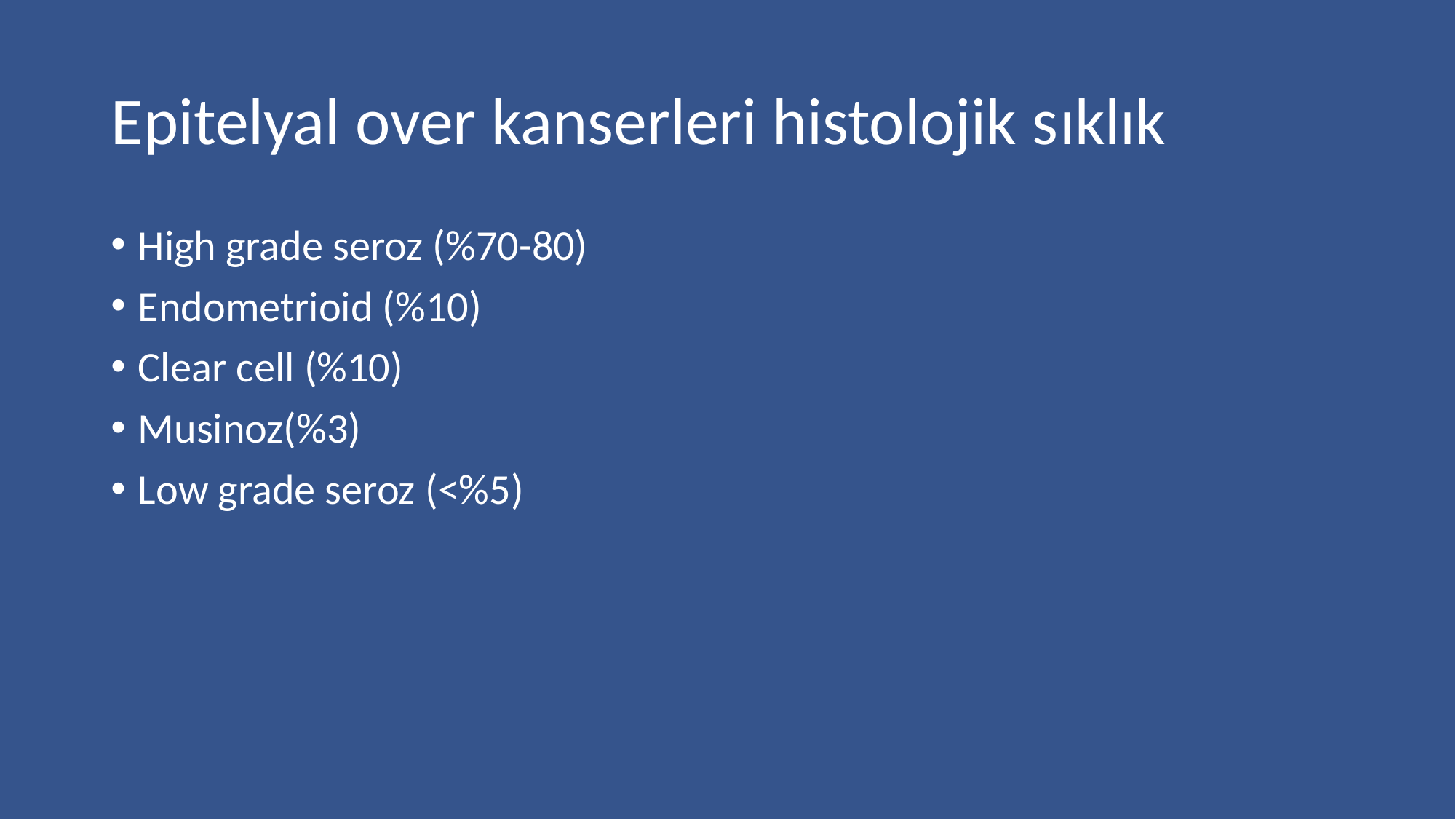

# Epitelyal over kanserleri histolojik sıklık
High grade seroz (%70-80)
Endometrioid (%10)
Clear cell (%10)
Musinoz(%3)
Low grade seroz (<%5)